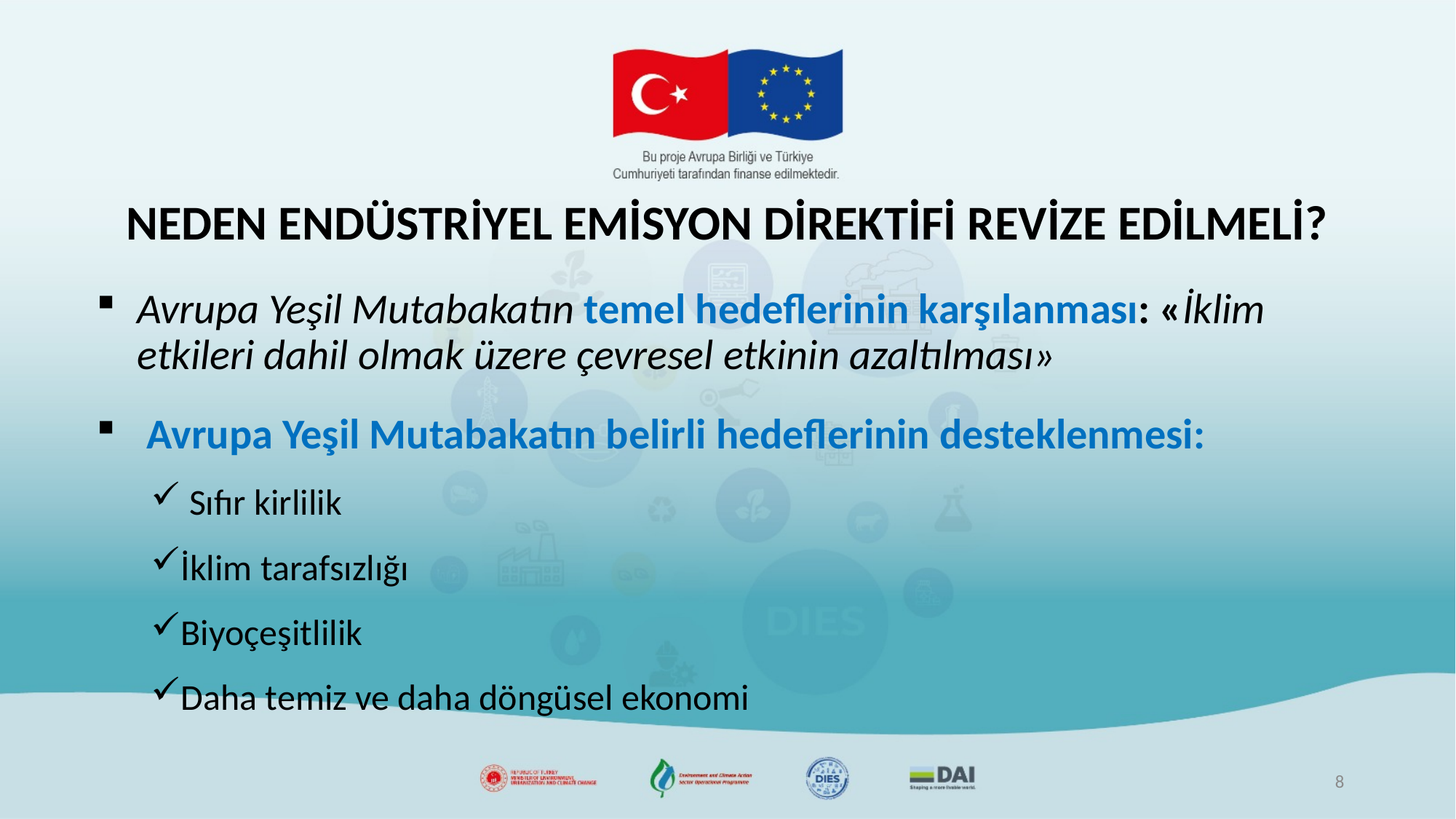

# NEDEN ENDÜSTRİYEL EMİSYON DİREKTİFİ REVİZE EDİLMELİ?

Avrupa Yeşil Mutabakatın temel hedeflerinin karşılanması: «İklim etkileri dahil olmak üzere çevresel etkinin azaltılması»
 Avrupa Yeşil Mutabakatın belirli hedeflerinin desteklenmesi:
 Sıfır kirlilik
İklim tarafsızlığı
Biyoçeşitlilik
Daha temiz ve daha döngüsel ekonomi

8